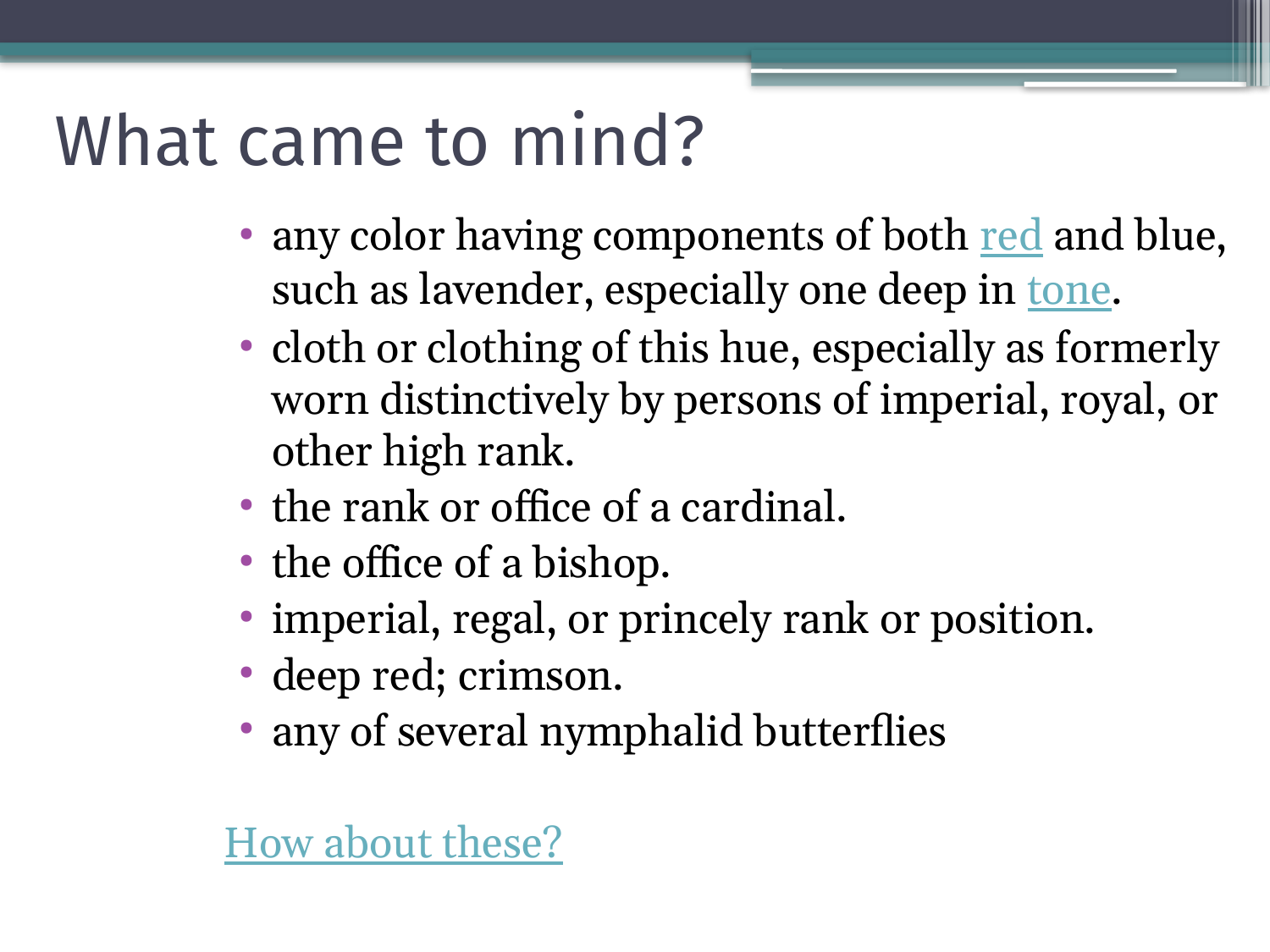

# What came to mind?
any color having components of both red and blue, such as lavender, especially one deep in tone.
cloth or clothing of this hue, especially as formerly worn distinctively by persons of imperial, royal, or other high rank.
the rank or office of a cardinal.
the office of a bishop.
imperial, regal, or princely rank or position.
deep red; crimson.
any of several nymphalid butterflies

How about these?